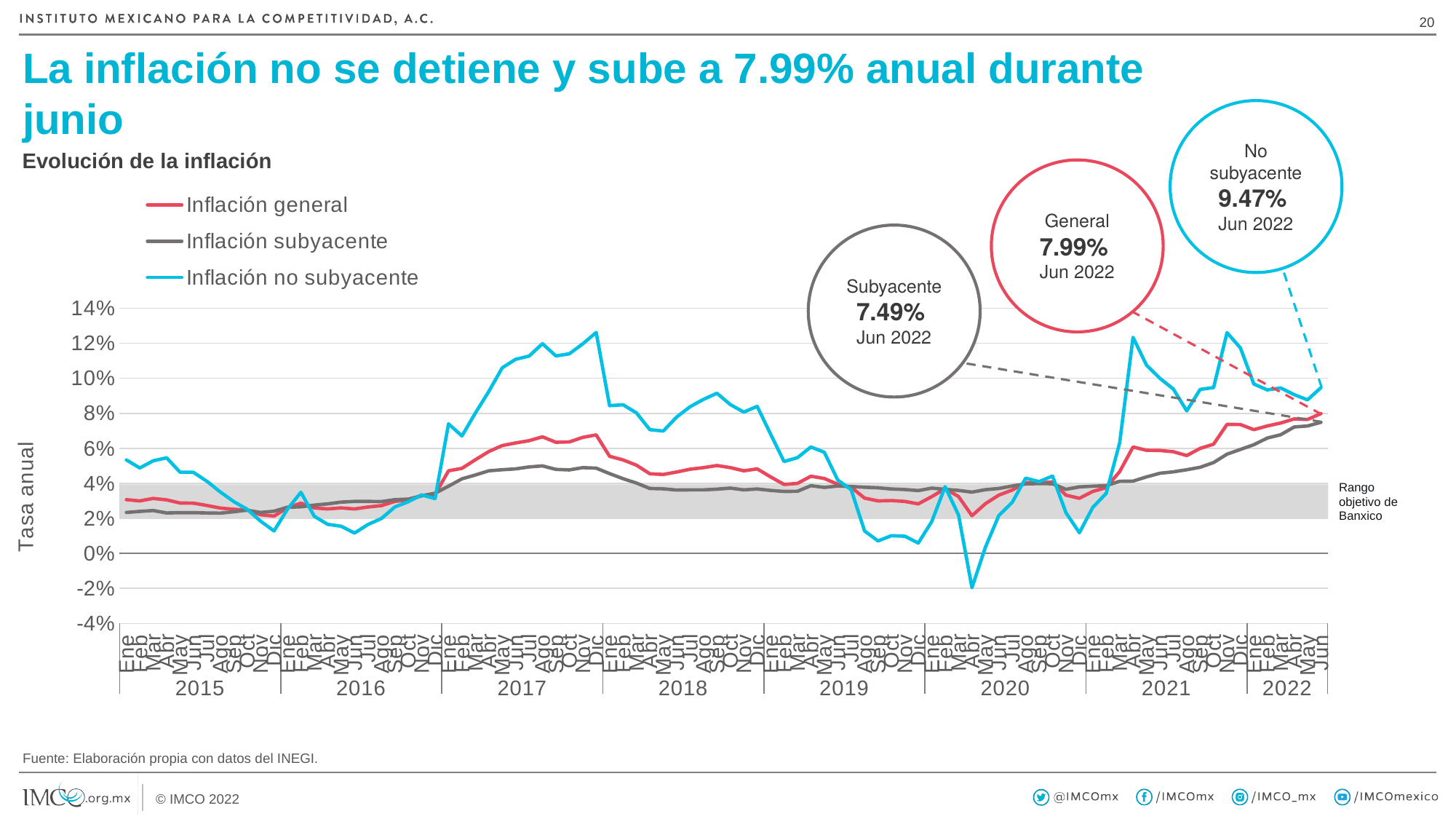

20
# La inflación no se detiene y sube a 7.99% anual durante junio
No subyacente
9.47%
Jun 2022
Evolución de la inflación
General
7.99%
Jun 2022

### Chart

| Category | Inflación general | Inflación subyacente | Inflación no subyacente |
|---|---|---|---|
| Ene | 0.030699999999999998 | 0.023399999999999997 | 0.053399999999999996 |
| Feb | 0.03 | 0.024 | 0.048799999999999996 |
| Mar | 0.031400000000000004 | 0.0245 | 0.0529 |
| Abr | 0.030600000000000002 | 0.0231 | 0.0546 |
| May | 0.0288 | 0.0233 | 0.0464 |
| Jun | 0.0287 | 0.0233 | 0.0463 |
| Jul | 0.0274 | 0.0231 | 0.0412 |
| Ago | 0.0259 | 0.023 | 0.0351 |
| Sep | 0.0252 | 0.023799999999999998 | 0.0296 |
| Oct | 0.0248 | 0.024700000000000003 | 0.0252 |
| Nov | 0.022099999999999998 | 0.023399999999999997 | 0.0184 |
| Dic | 0.0213 | 0.0241 | 0.0128 |
| Ene | 0.026099999999999998 | 0.0264 | 0.0252 |
| Feb | 0.0287 | 0.026600000000000002 | 0.0349 |
| Mar | 0.026000000000000002 | 0.0276 | 0.0212 |
| Abr | 0.0254 | 0.028300000000000002 | 0.0166 |
| May | 0.026000000000000002 | 0.029300000000000003 | 0.0155 |
| Jun | 0.0254 | 0.0297 | 0.0116 |
| Jul | 0.0265 | 0.0297 | 0.0165 |
| Ago | 0.0273 | 0.0296 | 0.0199 |
| Sep | 0.0297 | 0.030699999999999998 | 0.0265 |
| Oct | 0.030600000000000002 | 0.031 | 0.029500000000000002 |
| Nov | 0.0331 | 0.0329 | 0.0334 |
| Dic | 0.0336 | 0.0344 | 0.0313 |
| Ene | 0.0472 | 0.0384 | 0.07400000000000001 |
| Feb | 0.048600000000000004 | 0.0426 | 0.06709999999999999 |
| Mar | 0.0535 | 0.044800000000000006 | 0.0802 |
| Abr | 0.0582 | 0.0472 | 0.0925 |
| May | 0.0616 | 0.0478 | 0.106 |
| Jun | 0.06309999999999999 | 0.0483 | 0.1109 |
| Jul | 0.0644 | 0.049400000000000006 | 0.1127 |
| Ago | 0.0666 | 0.05 | 0.1198 |
| Sep | 0.0635 | 0.048 | 0.1128 |
| Oct | 0.0637 | 0.04769999999999999 | 0.114 |
| Nov | 0.0663 | 0.049 | 0.1197 |
| Dic | 0.0677 | 0.0487 | 0.12619999999999998 |
| Ene | 0.0555 | 0.045599999999999995 | 0.08439999999999999 |
| Feb | 0.053399999999999996 | 0.042699999999999995 | 0.0849 |
| Mar | 0.0504 | 0.04019999999999999 | 0.0803 |
| Abr | 0.0455 | 0.0371 | 0.0707 |
| May | 0.0451 | 0.0369 | 0.0699 |
| Jun | 0.04650000000000001 | 0.0362 | 0.0779 |
| Jul | 0.0481 | 0.0363 | 0.08380000000000001 |
| Ago | 0.049 | 0.0363 | 0.08800000000000001 |
| Sep | 0.050199999999999995 | 0.036699999999999997 | 0.0915 |
| Oct | 0.049 | 0.0373 | 0.085 |
| Nov | 0.0472 | 0.0363 | 0.08070000000000001 |
| Dic | 0.0483 | 0.0368 | 0.084 |
| Ene | 0.0437 | 0.036000000000000004 | 0.0681 |
| Feb | 0.0394 | 0.0354 | 0.0525 |
| Mar | 0.04 | 0.0355 | 0.0547 |
| Abr | 0.0441 | 0.0387 | 0.0608 |
| May | 0.042800000000000005 | 0.0377 | 0.057800000000000004 |
| Jun | 0.0395 | 0.0385 | 0.04190000000000001 |
| Jul | 0.0378 | 0.0382 | 0.0364 |
| Ago | 0.0316 | 0.0378 | 0.0128 |
| Sep | 0.03 | 0.0375 | 0.0070999999999999995 |
| Oct | 0.0302 | 0.0368 | 0.0101 |
| Nov | 0.0297 | 0.0365 | 0.0098 |
| Dic | 0.028300000000000002 | 0.0359 | 0.0059 |
| Ene | 0.032400000000000005 | 0.0373 | 0.0181 |
| Feb | 0.037000000000000005 | 0.0366 | 0.0381 |
| Mar | 0.0325 | 0.036000000000000004 | 0.0219 |
| Abr | 0.0215 | 0.035 | -0.0196 |
| May | 0.028399999999999998 | 0.0364 | 0.0034999999999999996 |
| Jun | 0.0333 | 0.0371 | 0.0216 |
| Jul | 0.0362 | 0.0385 | 0.0292 |
| Ago | 0.0405 | 0.0397 | 0.043 |
| Sep | 0.0401 | 0.039900000000000005 | 0.040999999999999995 |
| Oct | 0.0409 | 0.0398 | 0.044199999999999996 |
| Nov | 0.0333 | 0.0366 | 0.0233 |
| Dic | 0.0315 | 0.038 | 0.0118 |
| Ene | 0.0354 | 0.0384 | 0.0263 |
| Feb | 0.037599999999999995 | 0.0387 | 0.034300000000000004 |
| Mar | 0.0467 | 0.0412 | 0.06309999999999999 |
| Abr | 0.0608 | 0.041299999999999996 | 0.1234 |
| May | 0.058899999999999994 | 0.0437 | 0.1076 |
| Jun | 0.0588 | 0.0458 | 0.1 |
| Jul | 0.0581 | 0.0466 | 0.09390000000000001 |
| Ago | 0.0559 | 0.0478 | 0.0814 |
| Sep | 0.06 | 0.0492 | 0.09369999999999999 |
| Oct | 0.062400000000000004 | 0.0519 | 0.0947 |
| Nov | 0.0737 | 0.0567 | 0.1261 |
| Dic | 0.0736 | 0.0594 | 0.1174 |
| Ene | 0.0707 | 0.0621 | 0.0968 |
| Feb | 0.0728 | 0.0659 | 0.0934 |
| Mar | 0.0745 | 0.0678 | 0.09449999999999999 |
| Abr | 0.0768 | 0.0722 | 0.0907 |
| May | 0.0765 | 0.0728 | 0.0877 |
| Jun | 0.0799 | 0.0749 | 0.0947 |
Subyacente
7.49%
Jun 2022
Rango objetivo de Banxico

Fuente: Elaboración propia con datos del INEGI.